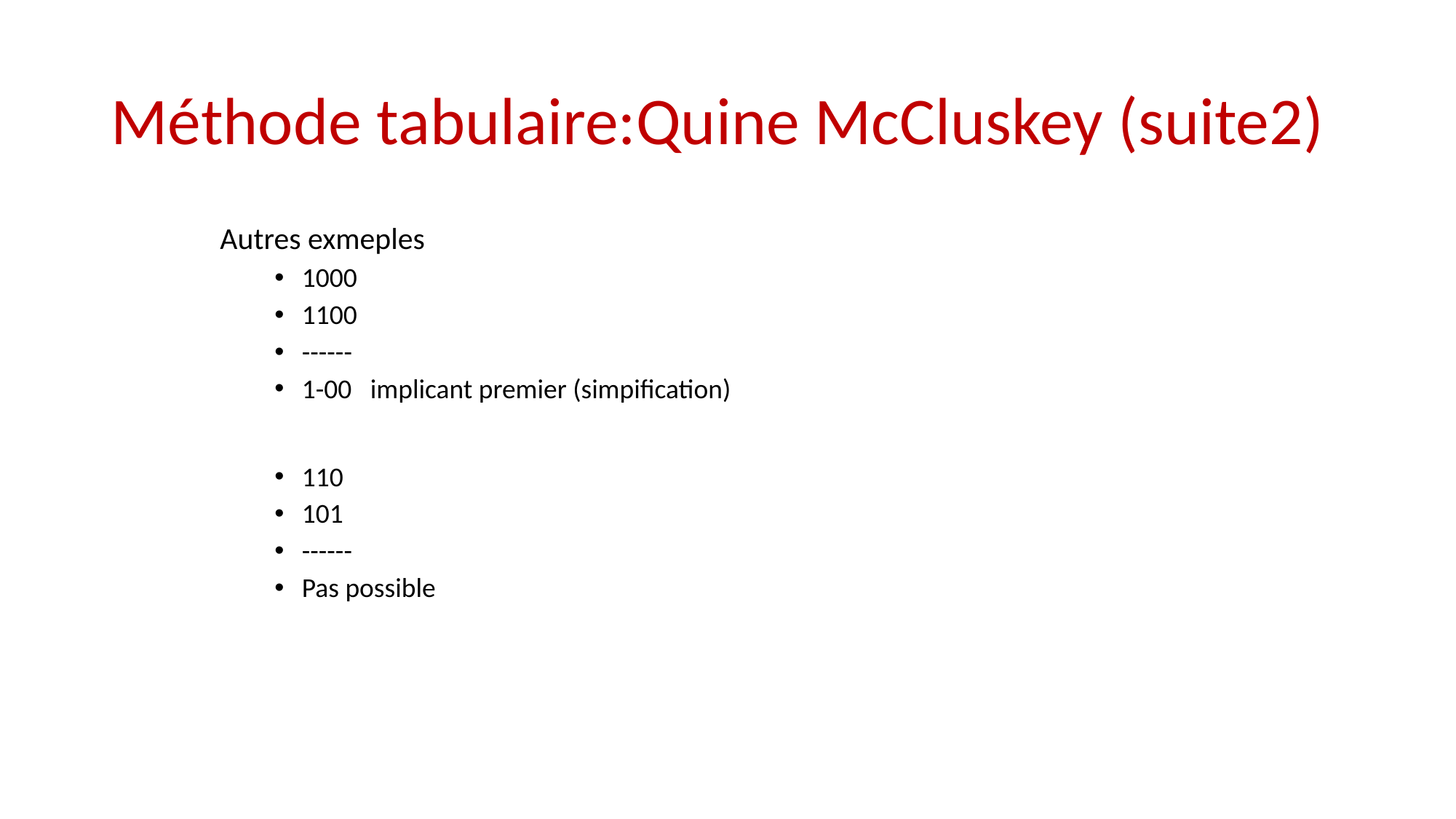

# Méthode tabulaire:Quine McCluskey (suite2)
Autres exmeples
1000
1100
------
1-00   implicant premier (simpification)

110
101
------
Pas possible